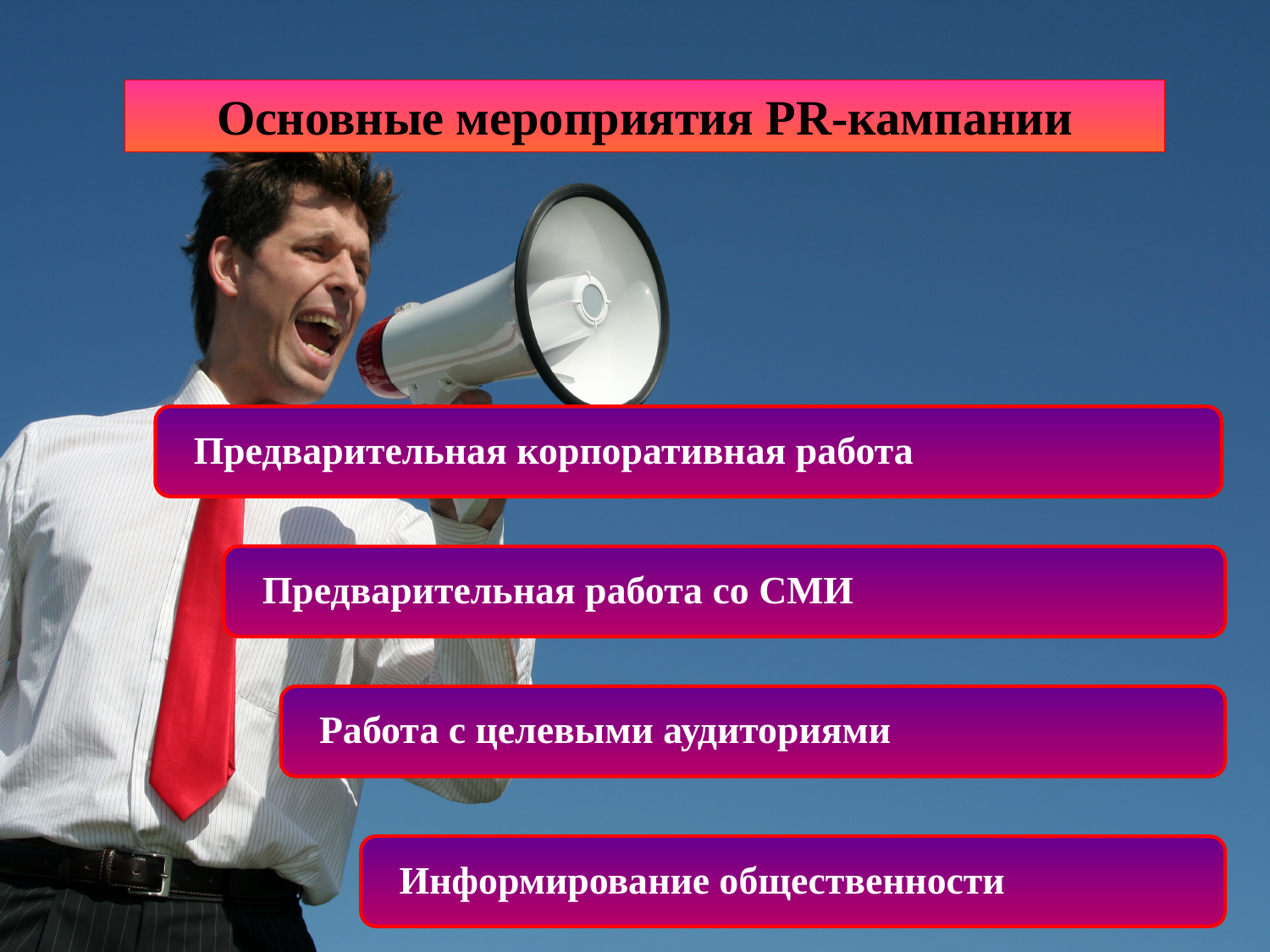

Основные мероприятия PR-кампании
Предварительная корпоративная работа
Предварительная работа со СМИ
Работа с целевыми аудиториями
Информирование общественности